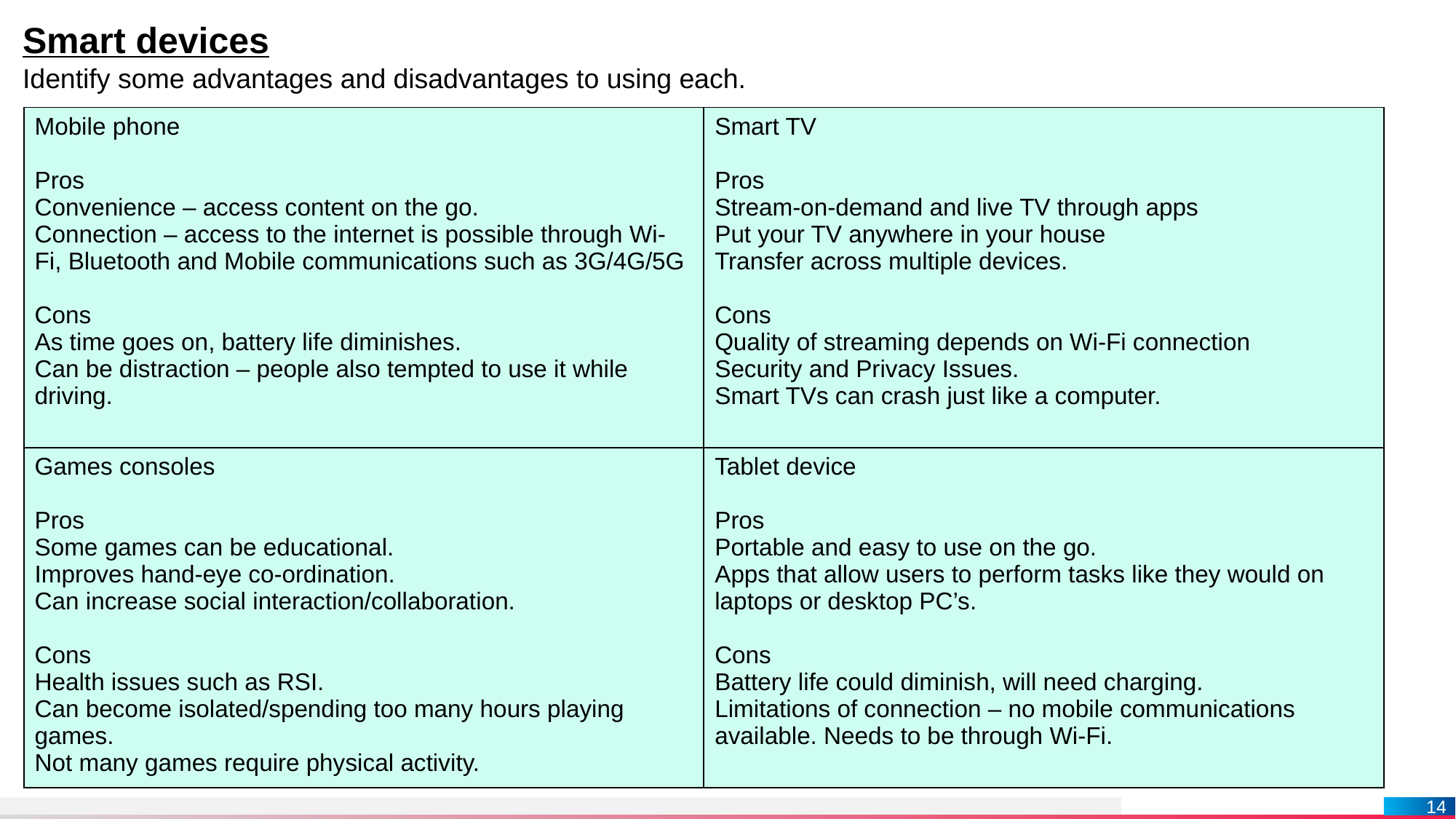

Smart devices
Identify some advantages and disadvantages to using each.
| Mobile phone Pros Convenience – access content on the go. Connection – access to the internet is possible through Wi-Fi, Bluetooth and Mobile communications such as 3G/4G/5G Cons As time goes on, battery life diminishes. Can be distraction – people also tempted to use it while driving. | Smart TV Pros Stream-on-demand and live TV through apps Put your TV anywhere in your house Transfer across multiple devices. Cons Quality of streaming depends on Wi-Fi connection Security and Privacy Issues. Smart TVs can crash just like a computer. |
| --- | --- |
| Games consoles Pros Some games can be educational. Improves hand-eye co-ordination. Can increase social interaction/collaboration. Cons Health issues such as RSI. Can become isolated/spending too many hours playing games. Not many games require physical activity. | Tablet device Pros Portable and easy to use on the go. Apps that allow users to perform tasks like they would on laptops or desktop PC’s. Cons Battery life could diminish, will need charging. Limitations of connection – no mobile communications available. Needs to be through Wi-Fi. |
14